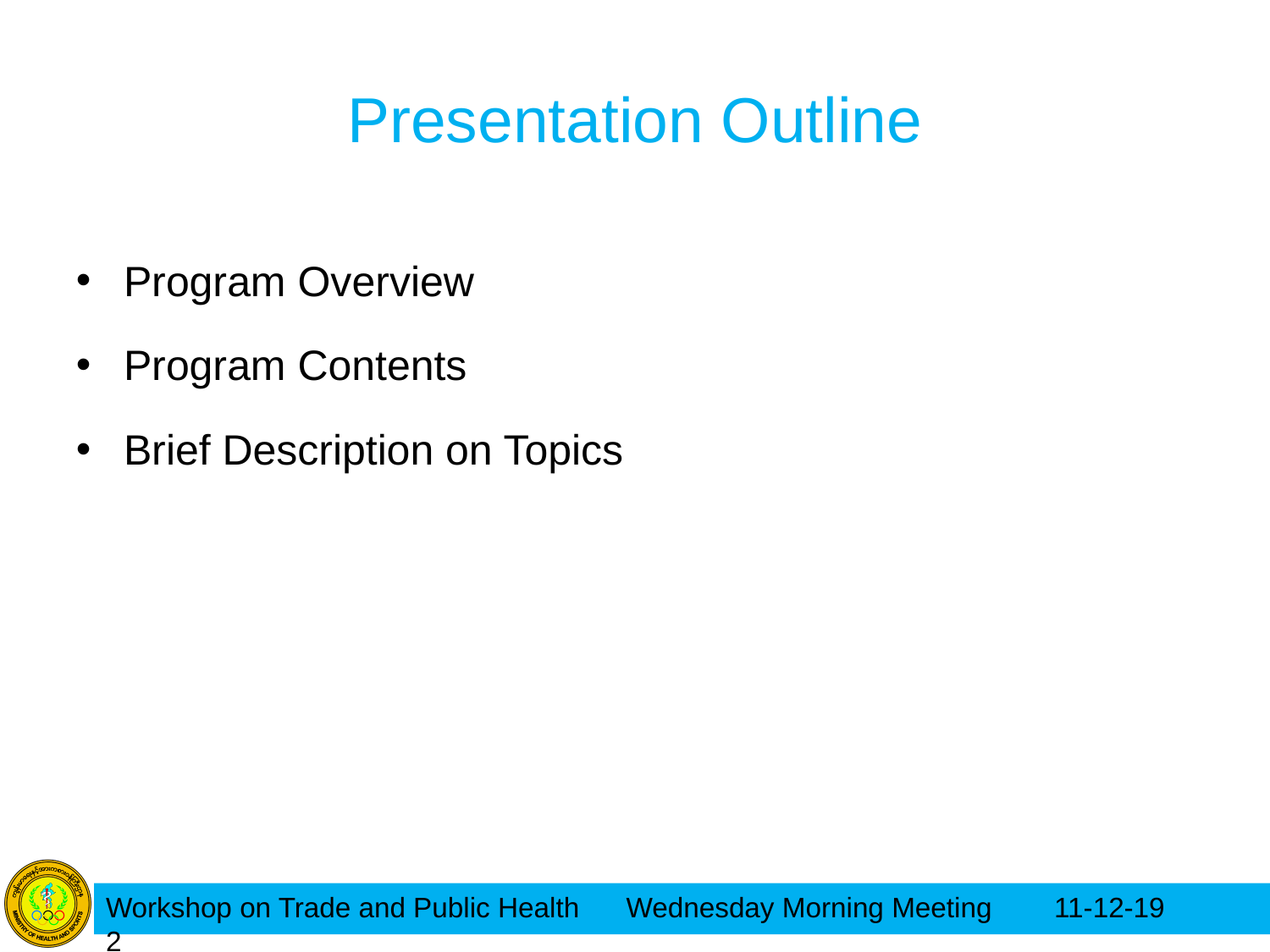

# Presentation Outline
Program Overview
Program Contents
Brief Description on Topics